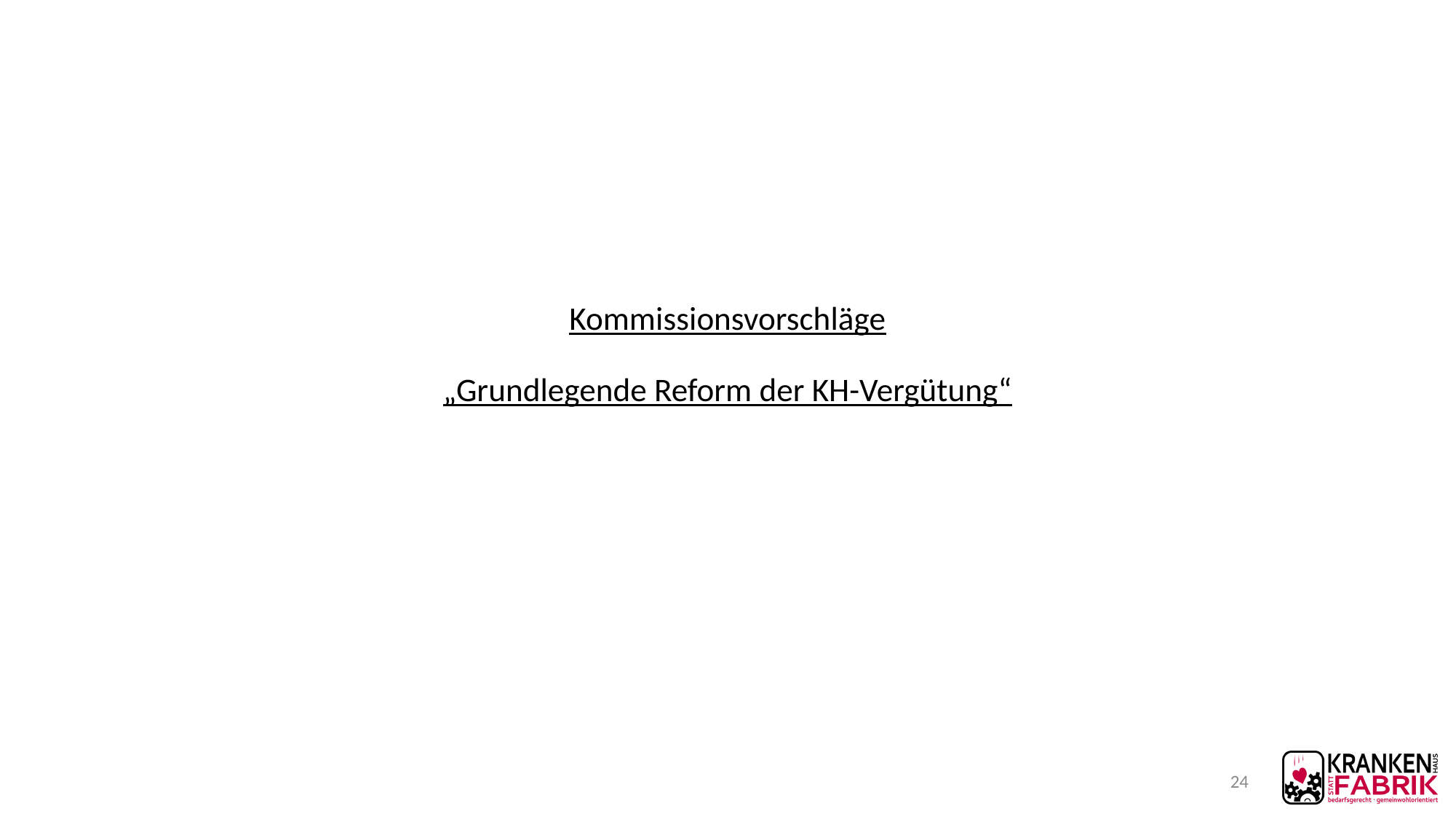

# Kommissionsvorschläge „Grundlegende Reform der KH-Vergütung“
24